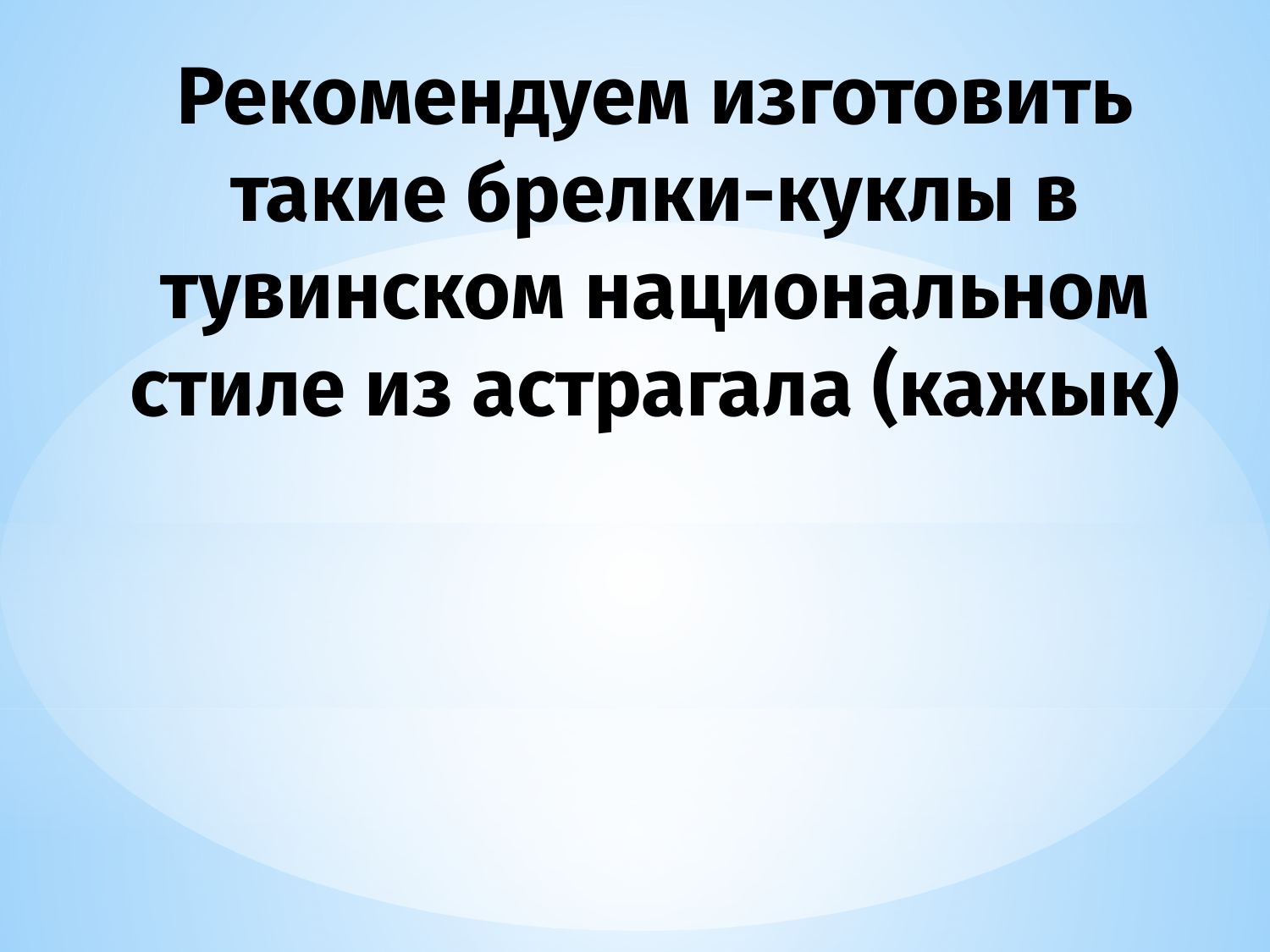

# Рекомендуем изготовить такие брелки-куклы в тувинском национальном стиле из астрагала (кажык)